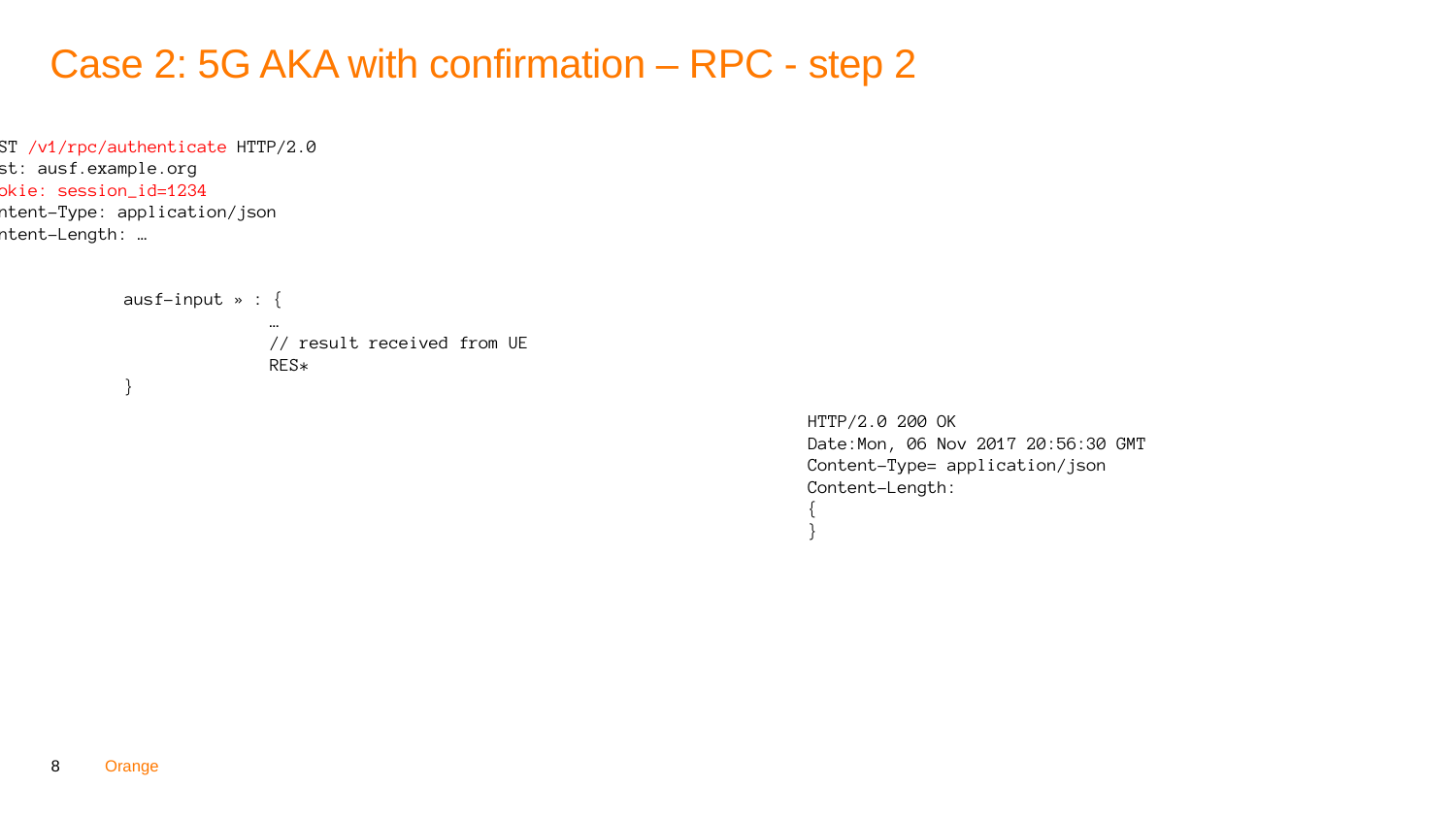

# Case 2: 5G AKA with confirmation – RPC - step 2
POST /v1/rpc/authenticate HTTP/2.0
Host: ausf.example.org
Cookie: session_id=1234
Content-Type: application/json
Content-Length: …

{
 	ausf-input » : {
		…
		// result received from UE
		RES*
	}
}

HTTP/2.0 200 OK
Date:Mon, 06 Nov 2017 20:56:30 GMT
Content-Type= application/json
Content-Length:
{
}